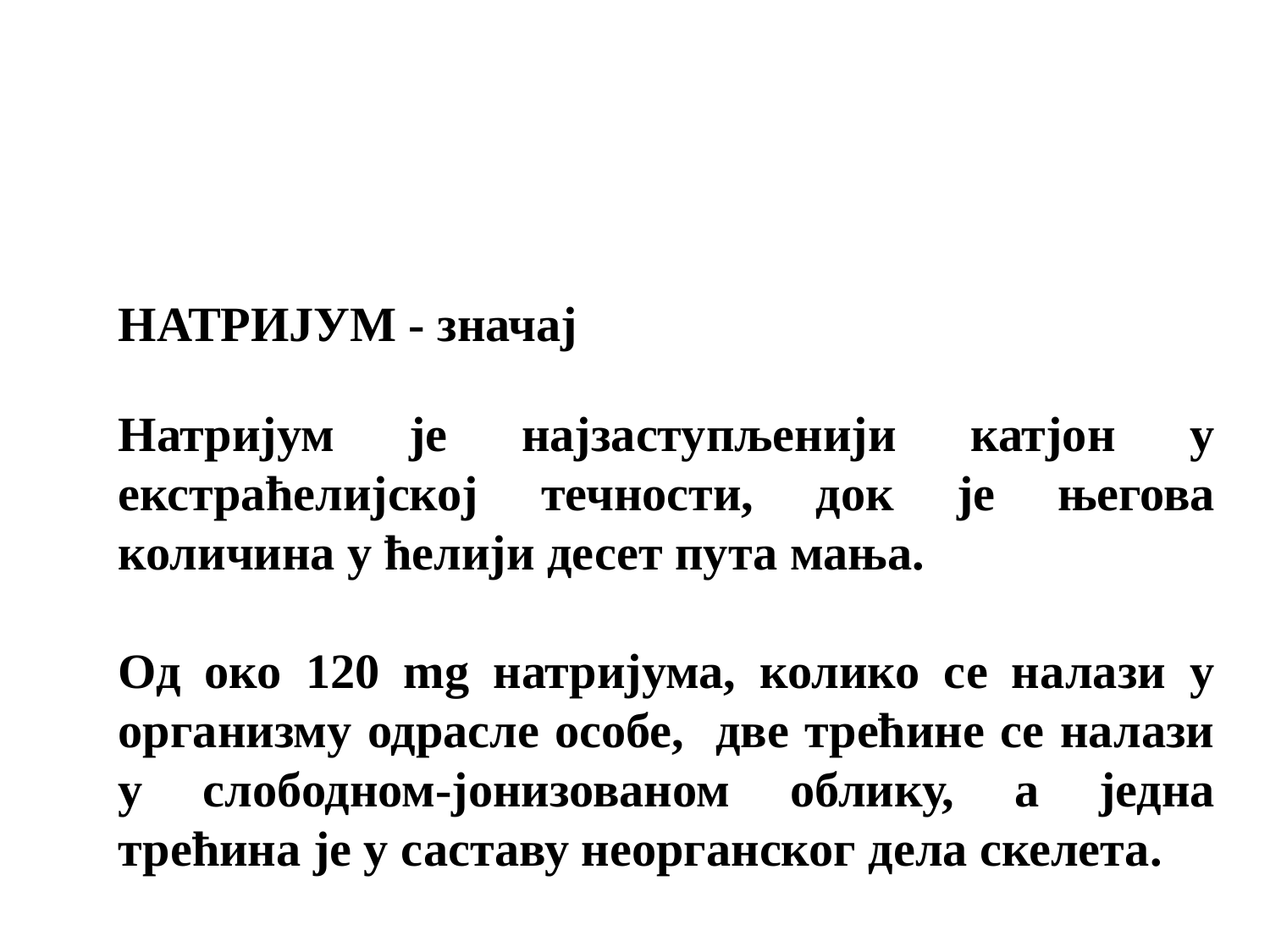

НАТРИЈУМ - значај

Натријум је најзаступљенији катјон у екстраћелијској течности, док је његова количина у ћелији десет пута мања.

Од око 120 mg натријума, колико се налази у организму одрасле особе,  две трећине се налази у слободном-јонизованом облику, а једна трећина је у саставу неорганског дела скелета.